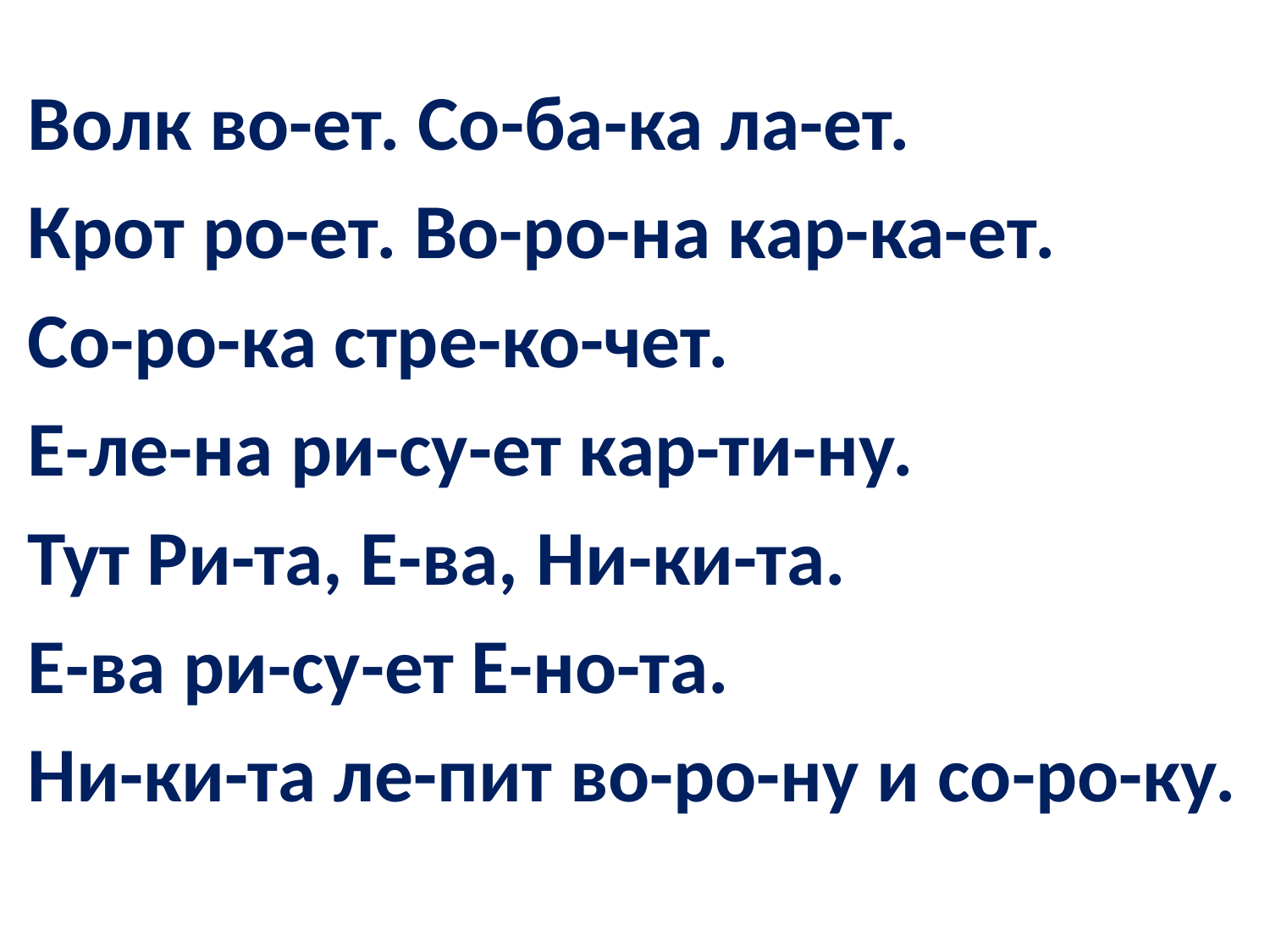

#
Волк во-ет. Со-ба-ка ла-ет.
Крот ро-ет. Во-ро-на кар-ка-ет.
Со-ро-ка стре-ко-чет.
Е-ле-на ри-су-ет кар-ти-ну.
Тут Ри-та, Е-ва, Ни-ки-та.
Е-ва ри-су-ет Е-но-та.
Ни-ки-та ле-пит во-ро-ну и со-ро-ку.